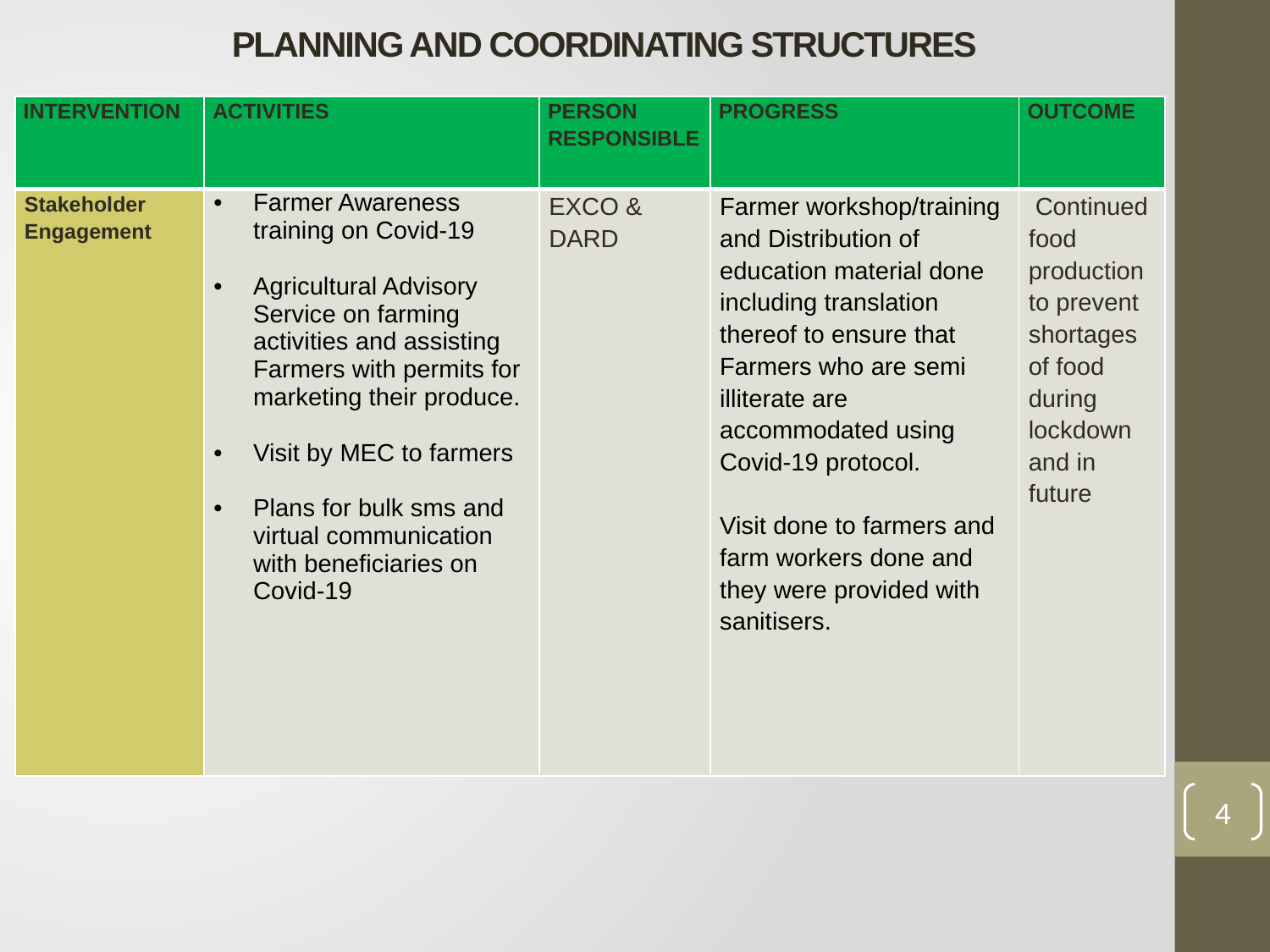

# PLANNING AND COORDINATING STRUCTURES
| INTERVENTION | ACTIVITIES | PERSON RESPONSIBLE | PROGRESS | OUTCOME |
| --- | --- | --- | --- | --- |
| Stakeholder Engagement | Farmer Awareness training on Covid-19 Agricultural Advisory Service on farming activities and assisting Farmers with permits for marketing their produce. Visit by MEC to farmers Plans for bulk sms and virtual communication with beneficiaries on Covid-19 | EXCO & DARD | Farmer workshop/training and Distribution of education material done including translation thereof to ensure that Farmers who are semi illiterate are accommodated using Covid-19 protocol.   Visit done to farmers and farm workers done and they were provided with sanitisers. | Continued food production to prevent shortages of food during lockdown and in future |
4